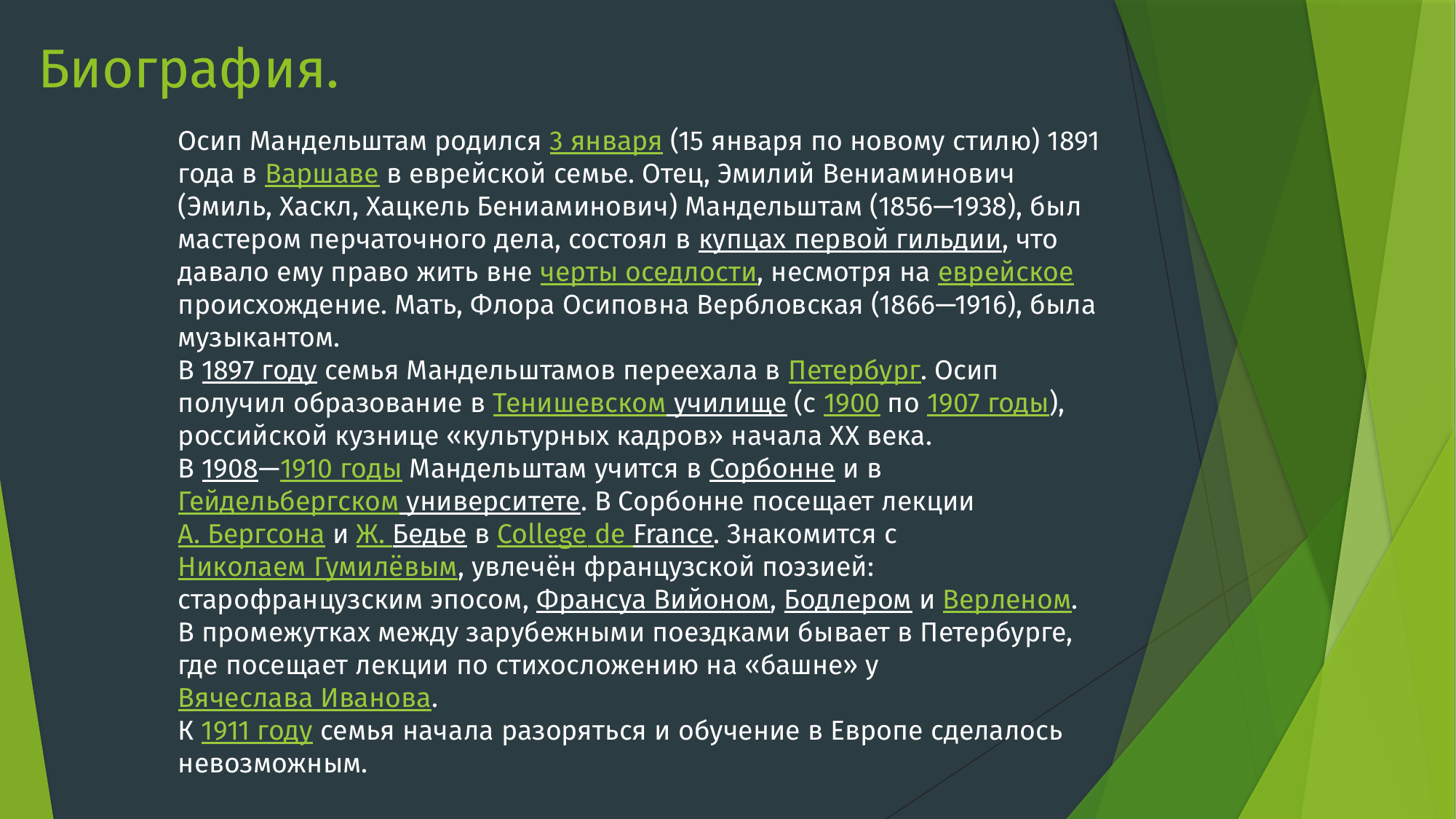

# Биография.
Осип Мандельштам родился 3 января (15 января по новому стилю) 1891 года в Варшаве в еврейской семье. Отец, Эмилий Вениаминович (Эмиль, Хаскл, Хацкель Бениаминович) Мандельштам (1856—1938), был мастером перчаточного дела, состоял в купцах первой гильдии, что давало ему право жить вне черты оседлости, несмотря на еврейское происхождение. Мать, Флора Осиповна Вербловская (1866—1916), была музыкантом.
В 1897 году семья Мандельштамов переехала в Петербург. Осип получил образование в Тенишевском училище (с 1900 по 1907 годы), российской кузнице «культурных кадров» начала ХХ века.
В 1908—1910 годы Мандельштам учится в Сорбонне и в Гейдельбергском университете. В Сорбонне посещает лекции А. Бергсона и Ж. Бедье в College de France. Знакомится с Николаем Гумилёвым, увлечён французской поэзией: старофранцузским эпосом, Франсуа Вийоном, Бодлером и Верленом.
В промежутках между зарубежными поездками бывает в Петербурге, где посещает лекции по стихосложению на «башне» у Вячеслава Иванова.
К 1911 году семья начала разоряться и обучение в Европе сделалось невозможным.